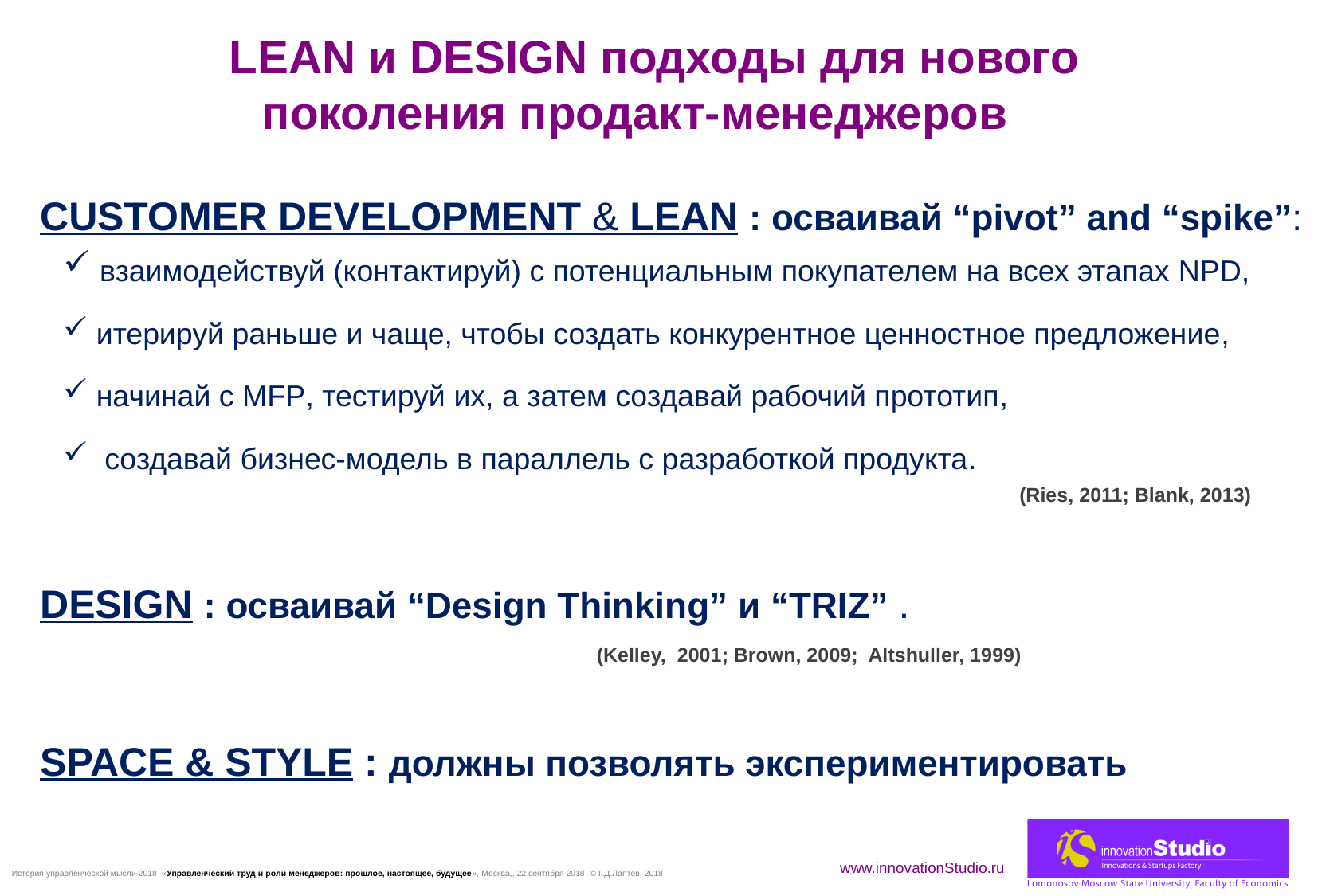

LEAN и DESIGN подходы для нового поколения продакт-менеджеров
CUSTOMER DEVELOPMENT & LEAN : осваивай “pivot” and “spike”:
 взаимодействуй (контактируй) с потенциальным покупателем на всех этапах NPD,
 итерируй раньше и чаще, чтобы создать конкурентное ценностное предложение,
 начинай с MFP, тестируй их, а затем создавай рабочий прототип,
  создавай бизнес-модель в параллель с разработкой продукта.
(Ries, 2011; Blank, 2013)
DESIGN : осваивай “Design Thinking” и “TRIZ” .
(Kelley,  2001; Brown, 2009;  Altshuller, 1999)
SPACE & STYLE : должны позволять экспериментировать